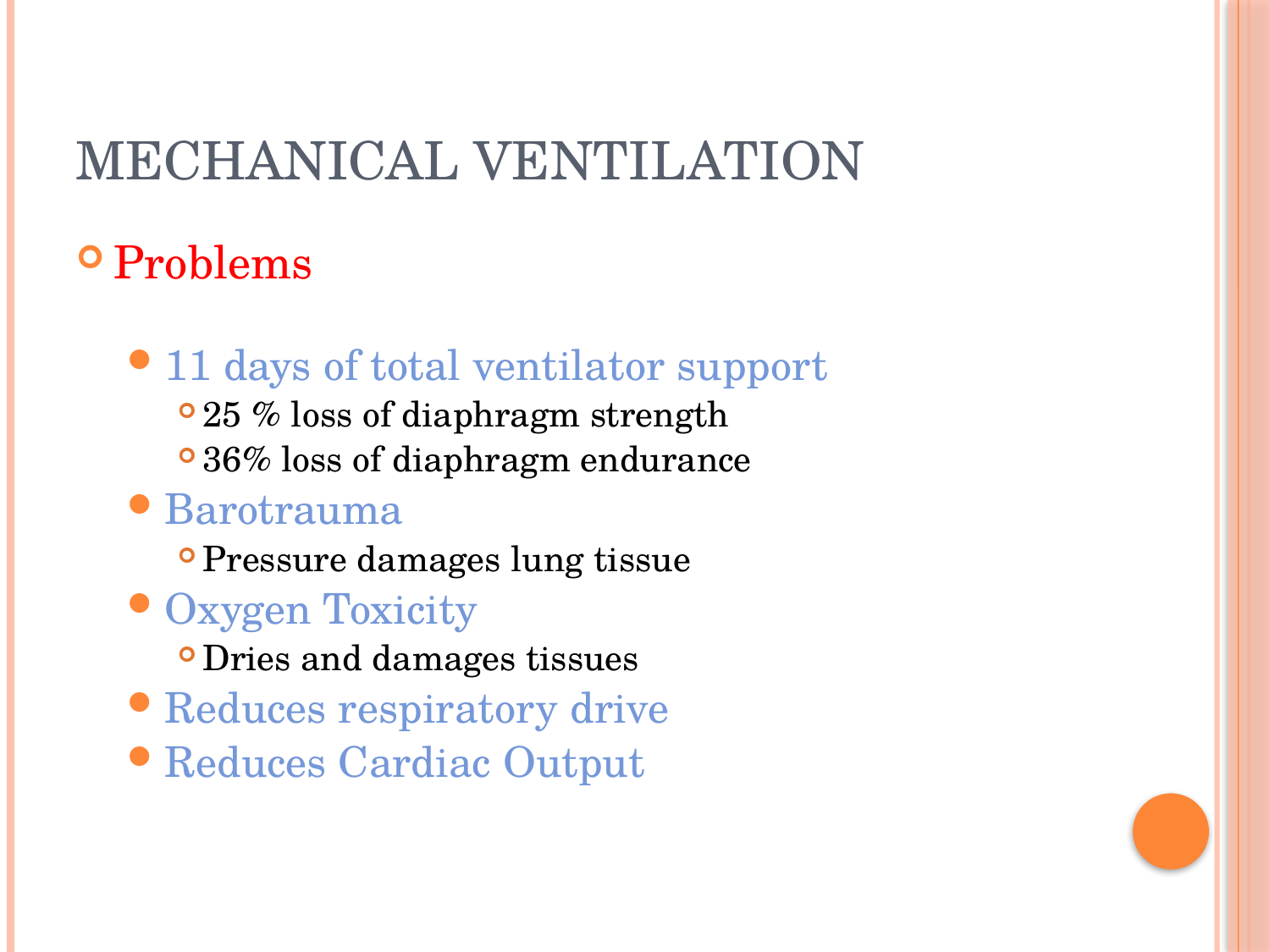

# Mechanical Ventilation
Problems

11 days of total ventilator support
25 % loss of diaphragm strength
36% loss of diaphragm endurance
Barotrauma
Pressure damages lung tissue
Oxygen Toxicity
Dries and damages tissues
Reduces respiratory drive
Reduces Cardiac Output